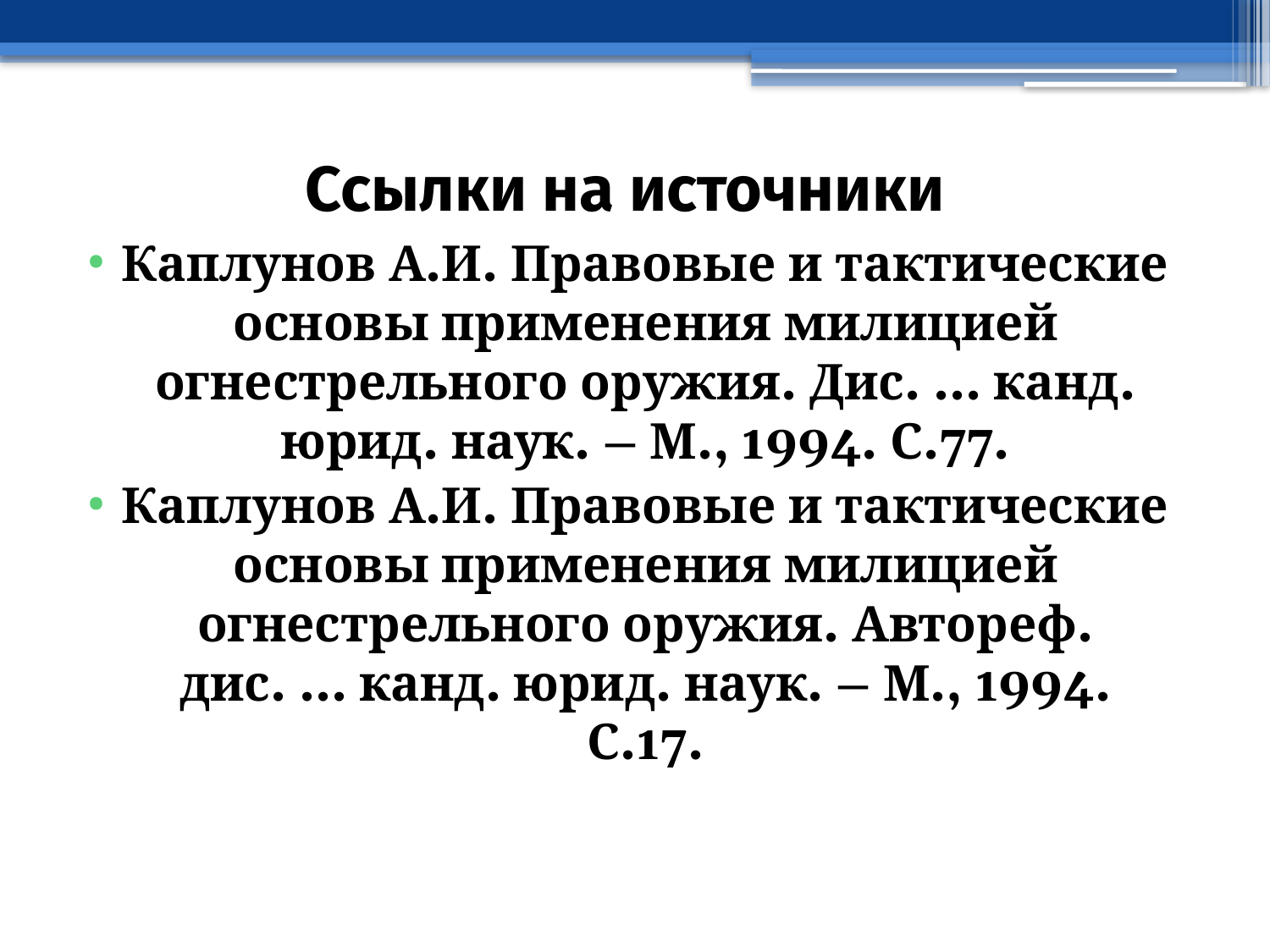

# Ссылки на источники
Каплунов А.И. Правовые и тактические основы применения милицией огнестрельного оружия. Дис. ... канд. юрид. наук. – М., 1994. С.77.
Каплунов А.И. Правовые и тактические основы применения милицией огнестрельного оружия. Автореф. дис. ... канд. юрид. наук. – М., 1994. С.17.